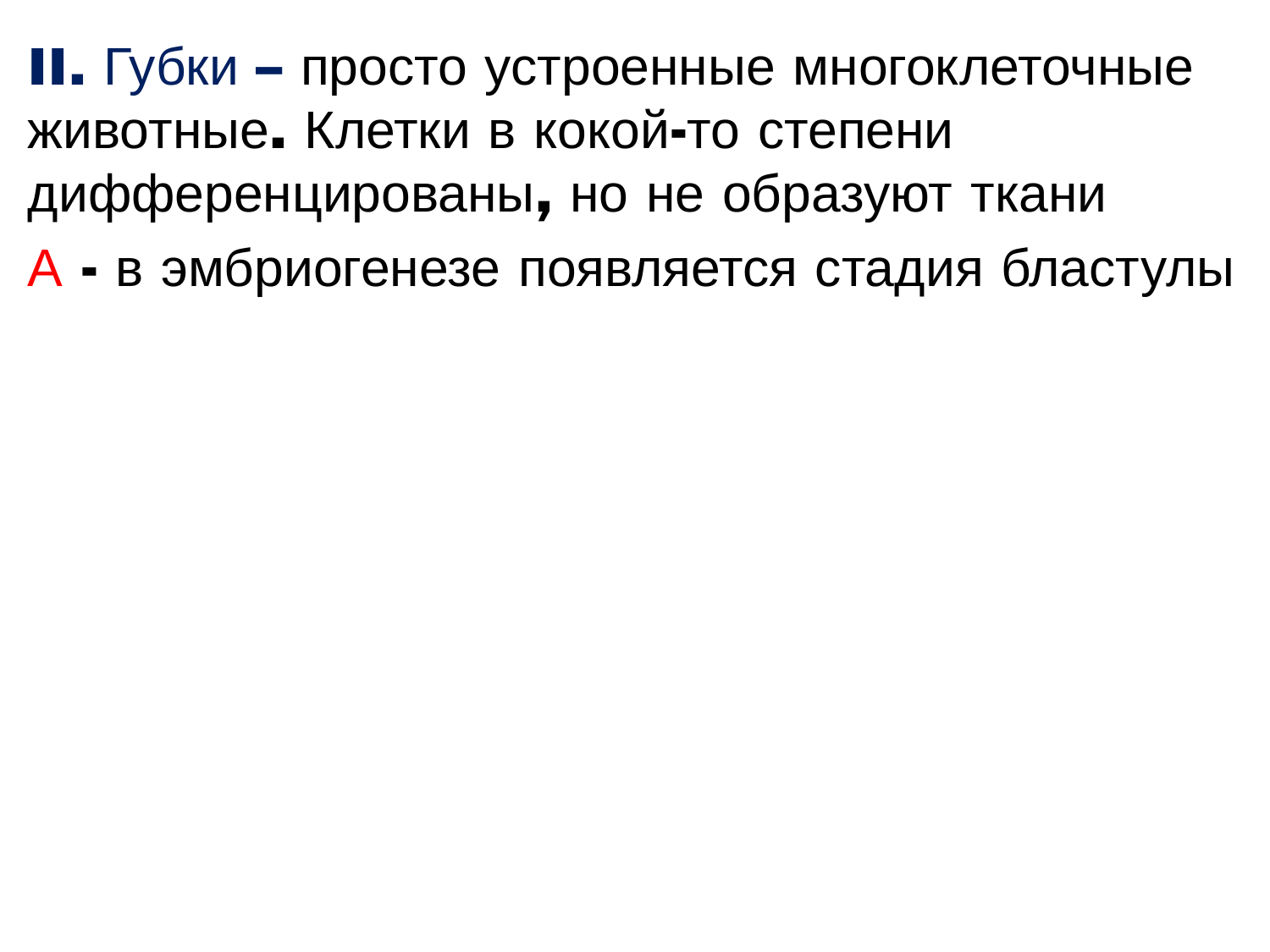

II. Губки – просто устроенные многоклеточные животные. Клетки в кокой-то степени дифференцированы, но не образуют ткани
А - в эмбриогенезе появляется стадия бластулы

#